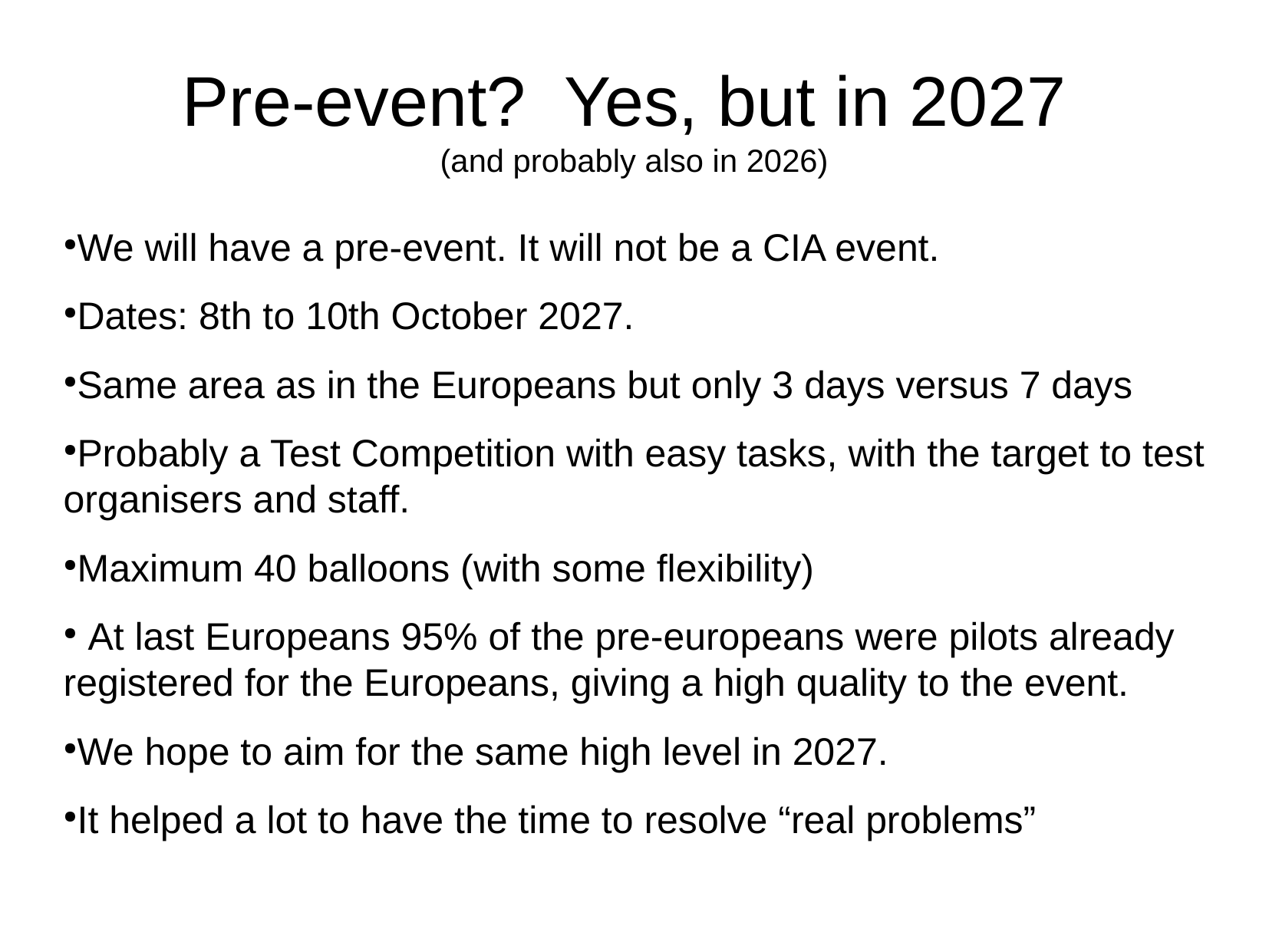

Pre-event?  Yes, but in 2027
(and probably also in 2026)
We will have a pre-event. It will not be a CIA event.
Dates: 8th to 10th October 2027.
Same area as in the Europeans but only 3 days versus 7 days
Probably a Test Competition with easy tasks, with the target to test organisers and staff.
Maximum 40 balloons (with some flexibility)
 At last Europeans 95% of the pre-europeans were pilots already registered for the Europeans, giving a high quality to the event.
We hope to aim for the same high level in 2027.
It helped a lot to have the time to resolve “real problems”